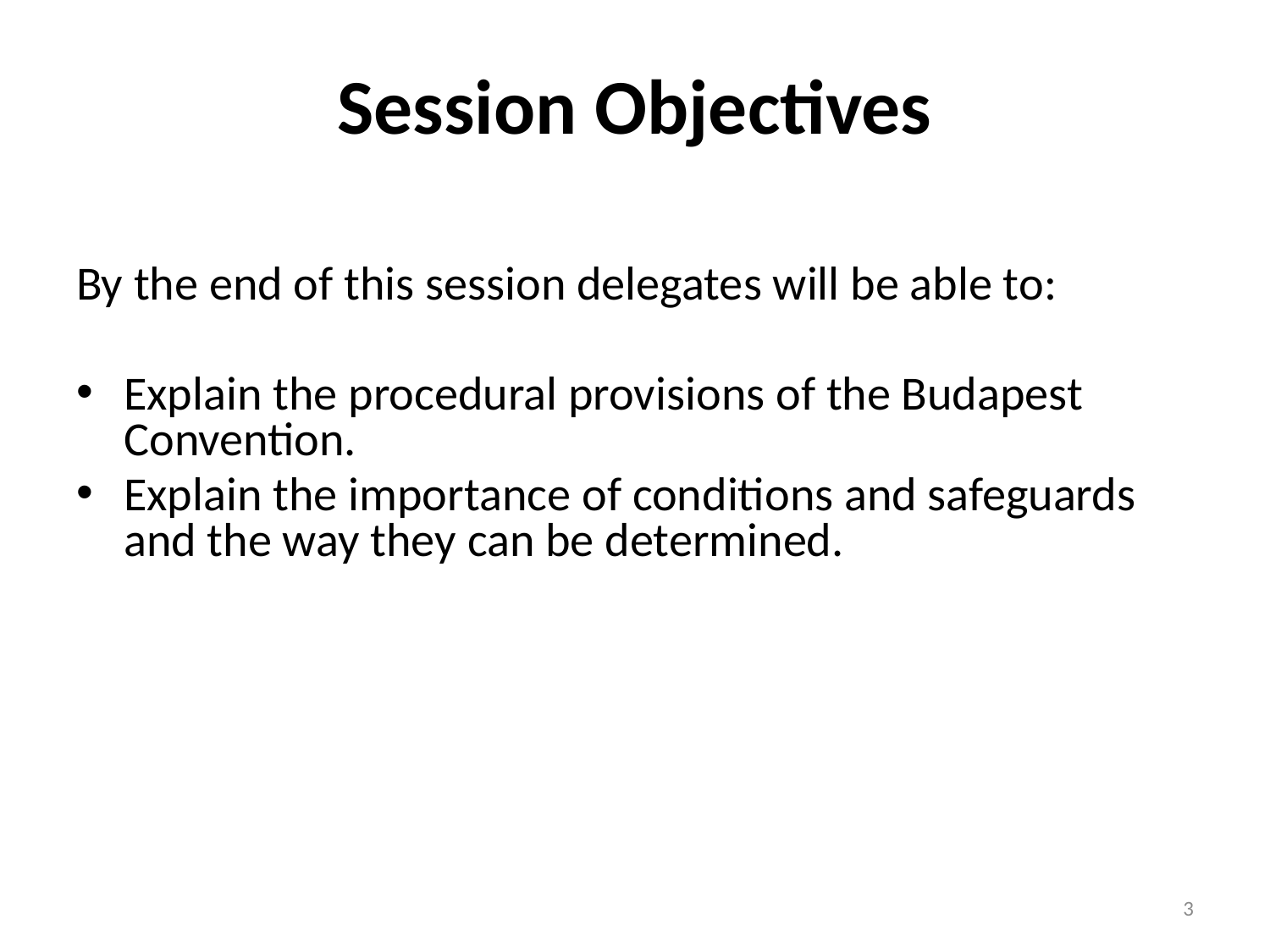

# Session Objectives

By the end of this session delegates will be able to:

Explain the procedural provisions of the Budapest Convention.
Explain the importance of conditions and safeguards and the way they can be determined.

3